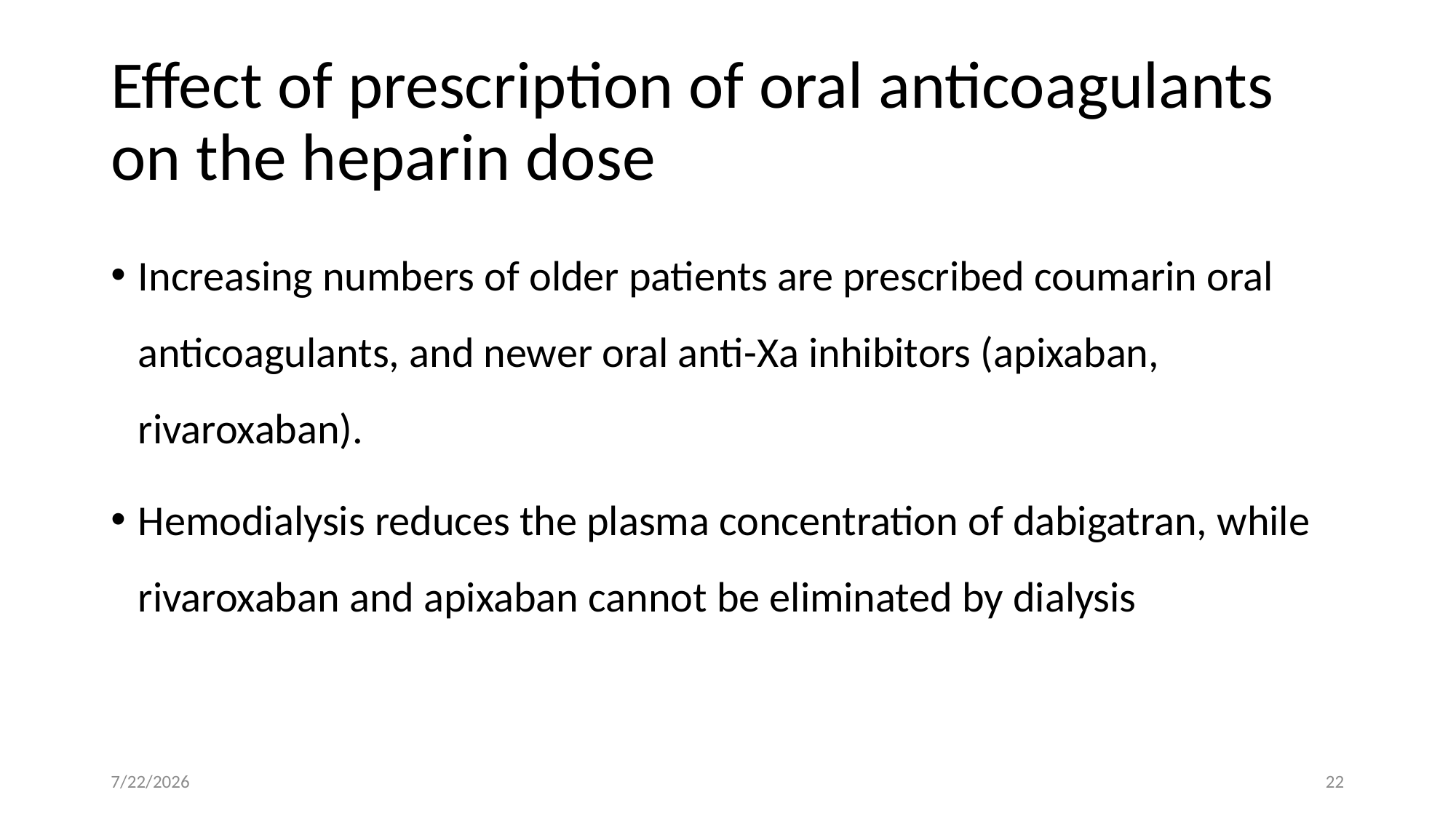

# Effect of prescription of oral anticoagulants on the heparin dose
Increasing numbers of older patients are prescribed coumarin oral anticoagulants, and newer oral anti-Xa inhibitors (apixaban, rivaroxaban).
Hemodialysis reduces the plasma concentration of dabigatran, while rivaroxaban and apixaban cannot be eliminated by dialysis
7/22/2026
22